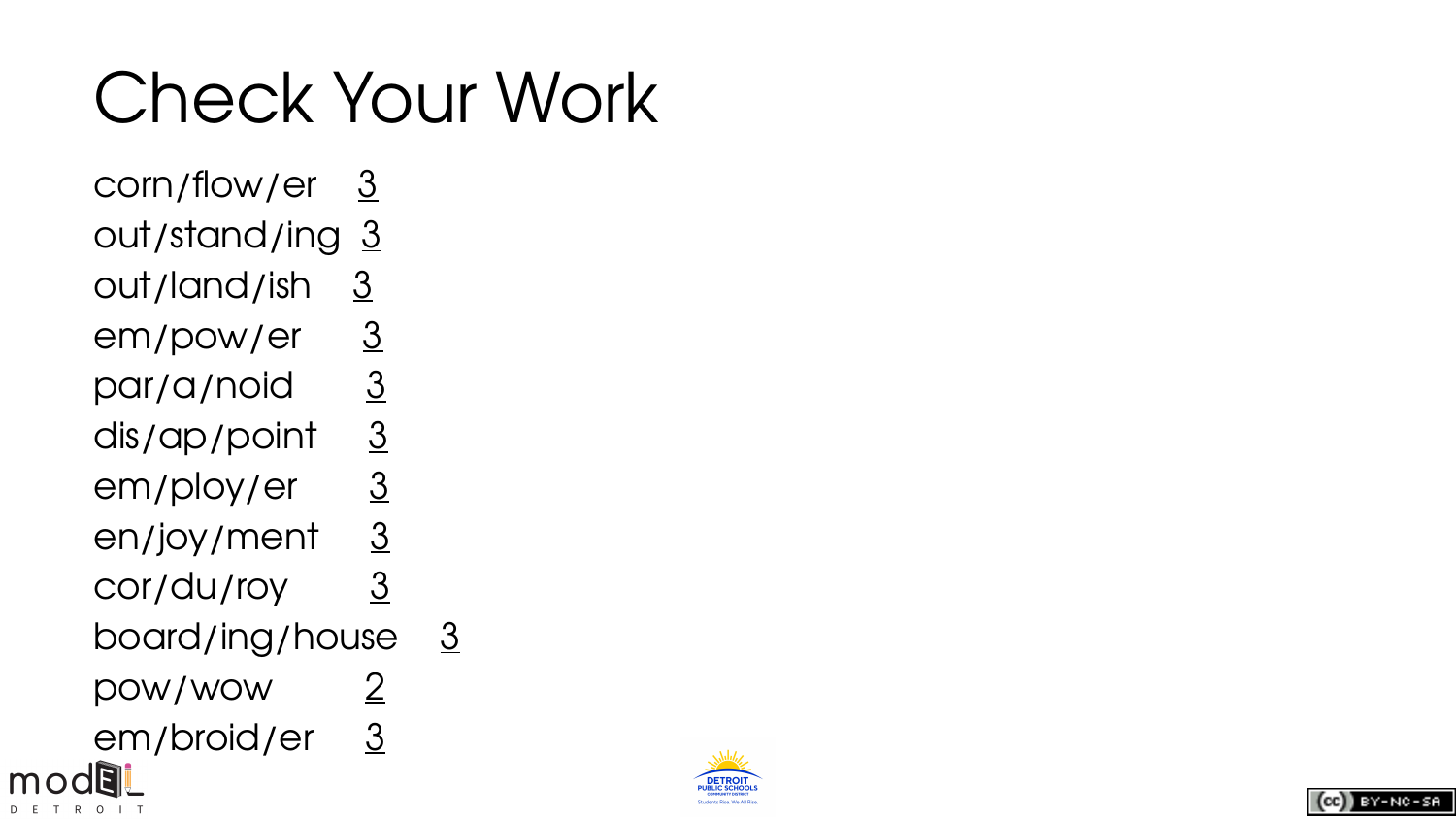

# Check Your Work
corn/flow/er    3
out/stand/ing  3
out/land/ish    3
em/pow/er      3
par/a/noid       3
dis/ap/point     3
em/ploy/er       3
en/joy/ment     3
cor/du/roy        3
board/ing/house    3
pow/wow         2
em/broid/er     3